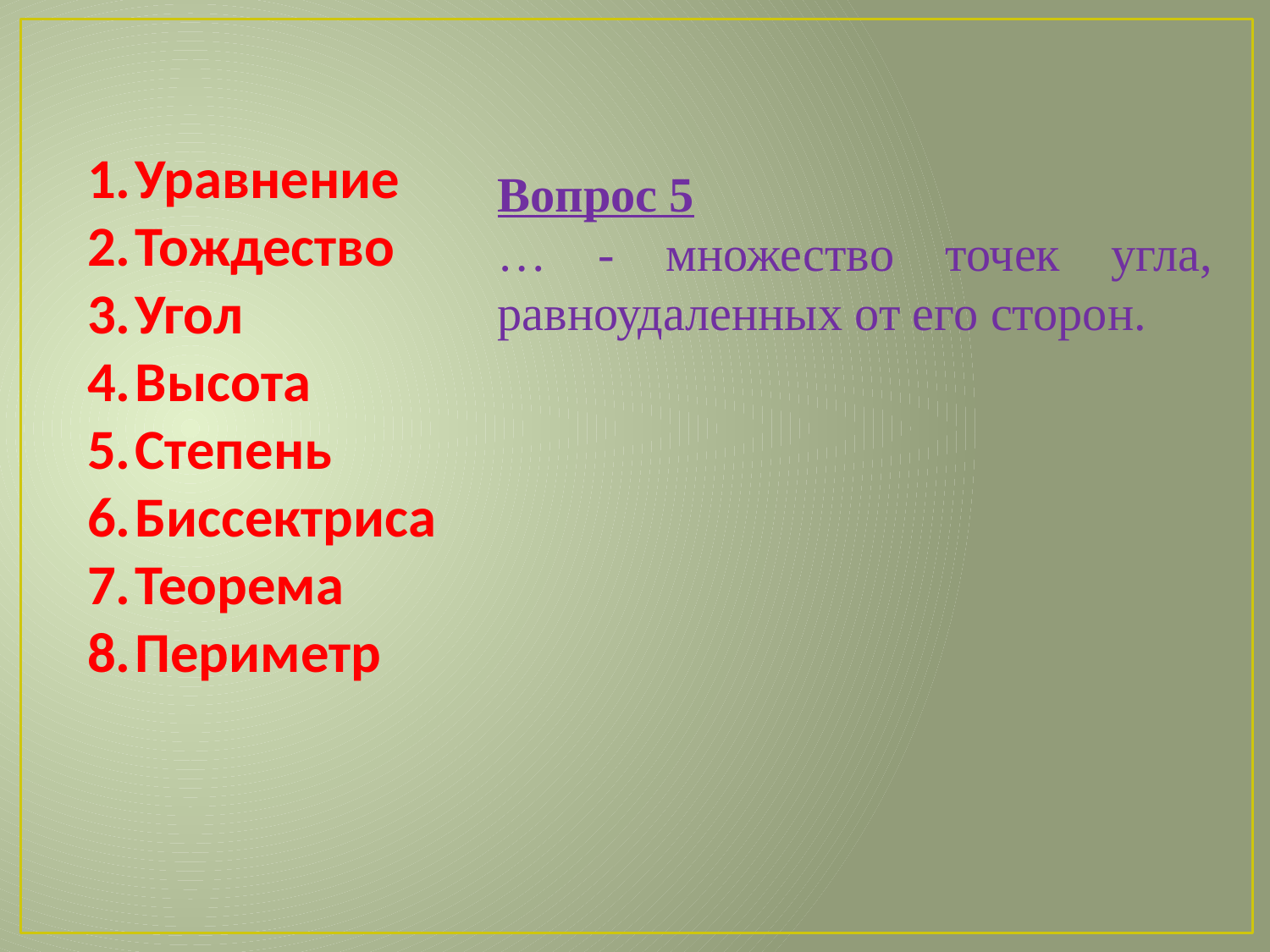

Уравнение
Тождество
Угол
Высота
Степень
Биссектриса
Теорема
Периметр
Вопрос 5
… - множество точек угла, равноудаленных от его сторон.